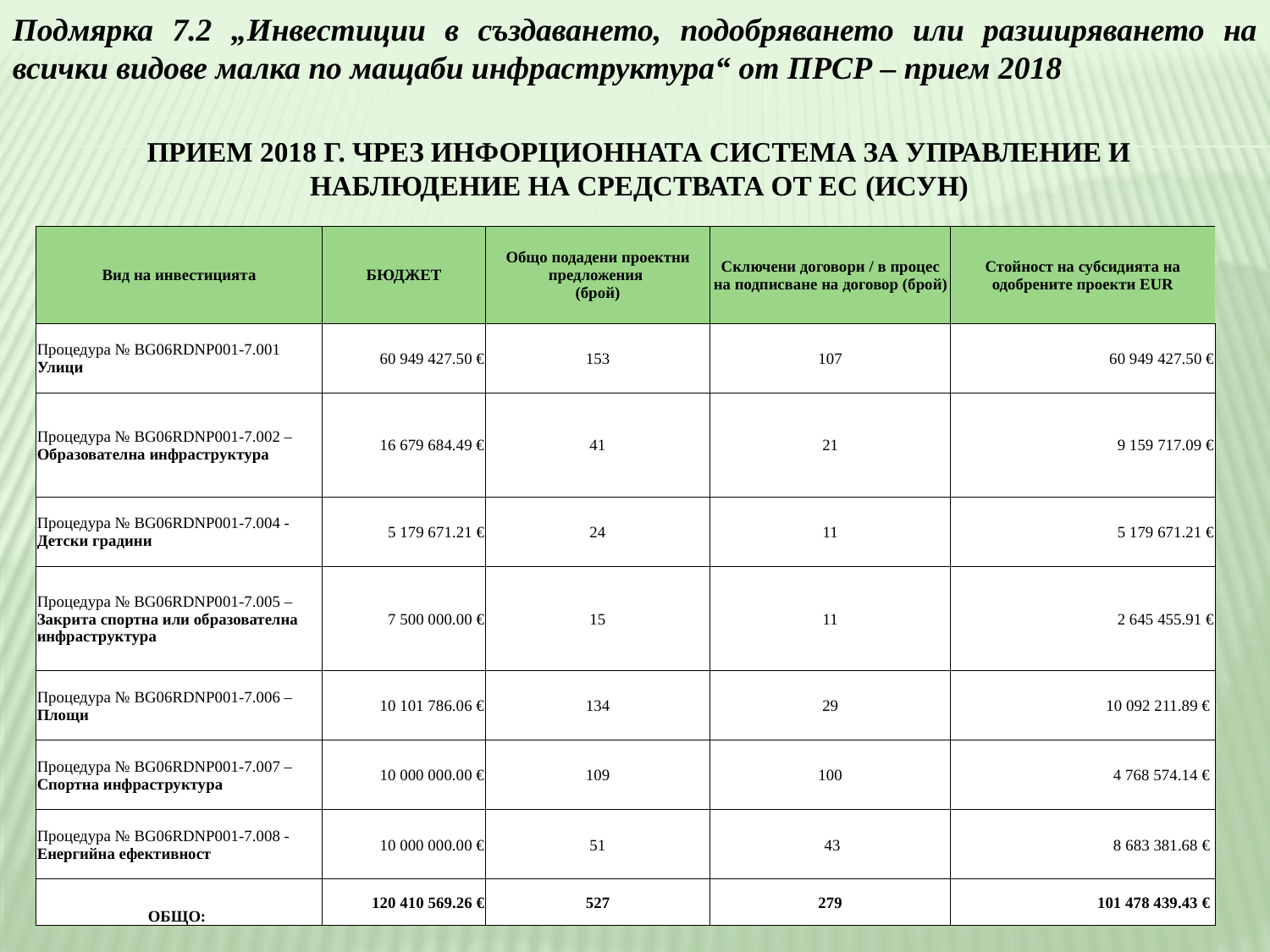

Подмярка 7.2 „Инвестиции в създаването, подобряването или разширяването на всички видове малка по мащаби инфраструктура“ от ПРСР – прием 2018
ПРИЕМ 2018 Г. ЧРЕЗ ИНФОРЦИОННАТА СИСТЕМА ЗА УПРАВЛЕНИЕ И НАБЛЮДЕНИЕ НА СРЕДСТВАТА ОТ ЕС (ИСУН)
| Вид на инвестицията | БЮДЖЕТ | Общо подадени проектни предложения (брой) | Сключени договори / в процес на подписване на договор (брой) | Стойност на субсидията на одобрените проекти EUR |
| --- | --- | --- | --- | --- |
| Процедура № BG06RDNP001-7.001 Улици | 60 949 427.50 € | 153 | 107 | 60 949 427.50 € |
| Процедура № BG06RDNP001-7.002 – Образователна инфраструктура | 16 679 684.49 € | 41 | 21 | 9 159 717.09 € |
| Процедура № BG06RDNP001-7.004 - Детски градини | 5 179 671.21 € | 24 | 11 | 5 179 671.21 € |
| Процедура № BG06RDNP001-7.005 – Закрита спортна или образователна инфраструктура | 7 500 000.00 € | 15 | 11 | 2 645 455.91 € |
| Процедура № BG06RDNP001-7.006 – Площи | 10 101 786.06 € | 134 | 29 | 10 092 211.89 € |
| Процедура № BG06RDNP001-7.007 – Спортна инфраструктура | 10 000 000.00 € | 109 | 100 | 4 768 574.14 € |
| Процедура № BG06RDNP001-7.008 - Енергийна ефективност | 10 000 000.00 € | 51 | 43 | 8 683 381.68 € |
| ОБЩО: | 120 410 569.26 € | 527 | 279 | 101 478 439.43 € |